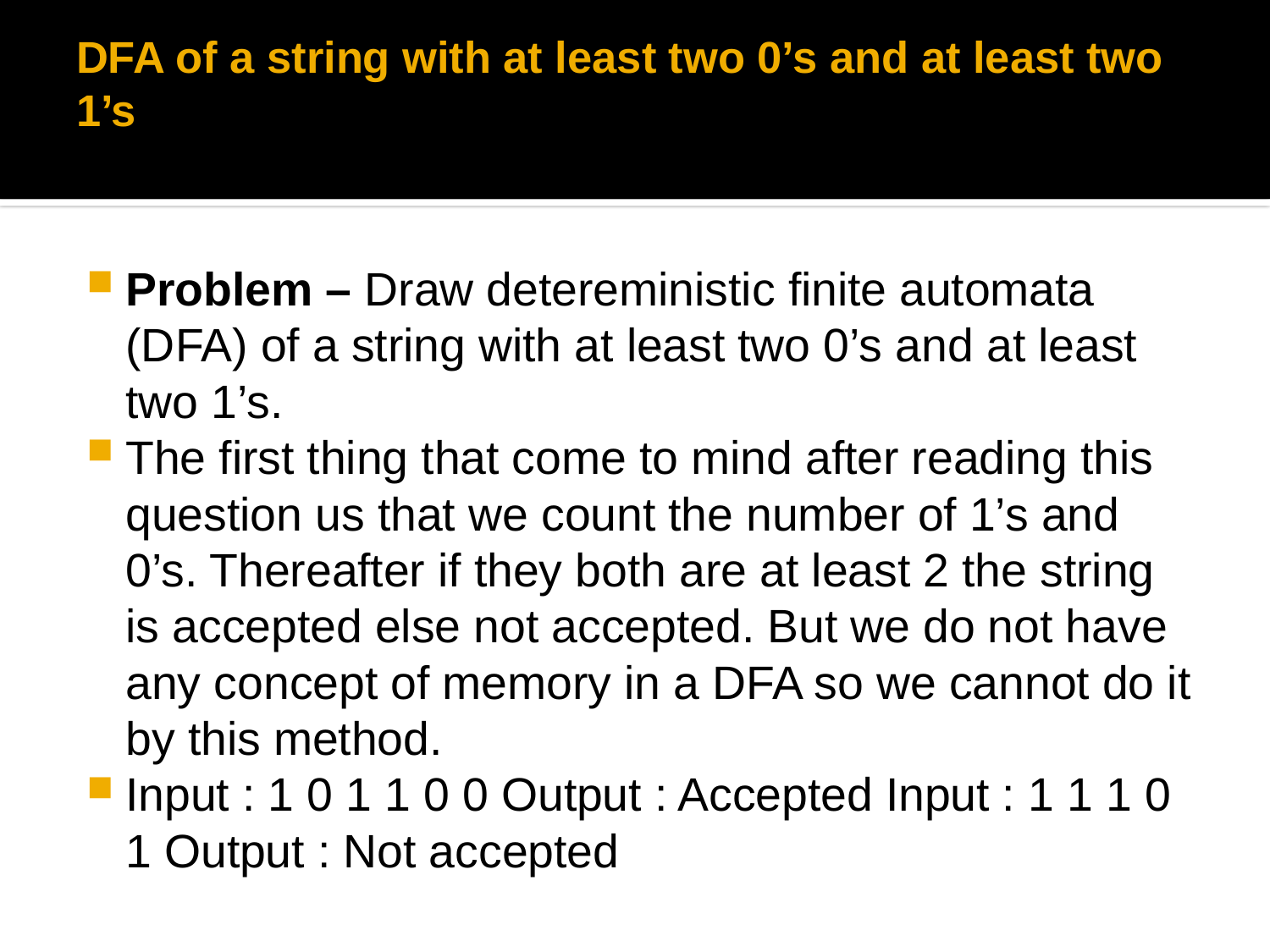

# DFA of a string with at least two 0’s and at least two 1’s
Problem – Draw detereministic finite automata (DFA) of a string with at least two 0’s and at least two 1’s.
The first thing that come to mind after reading this question us that we count the number of 1’s and 0’s. Thereafter if they both are at least 2 the string is accepted else not accepted. But we do not have any concept of memory in a DFA so we cannot do it by this method.
Input : 1 0 1 1 0 0 Output : Accepted Input : 1 1 1 0 1 Output : Not accepted